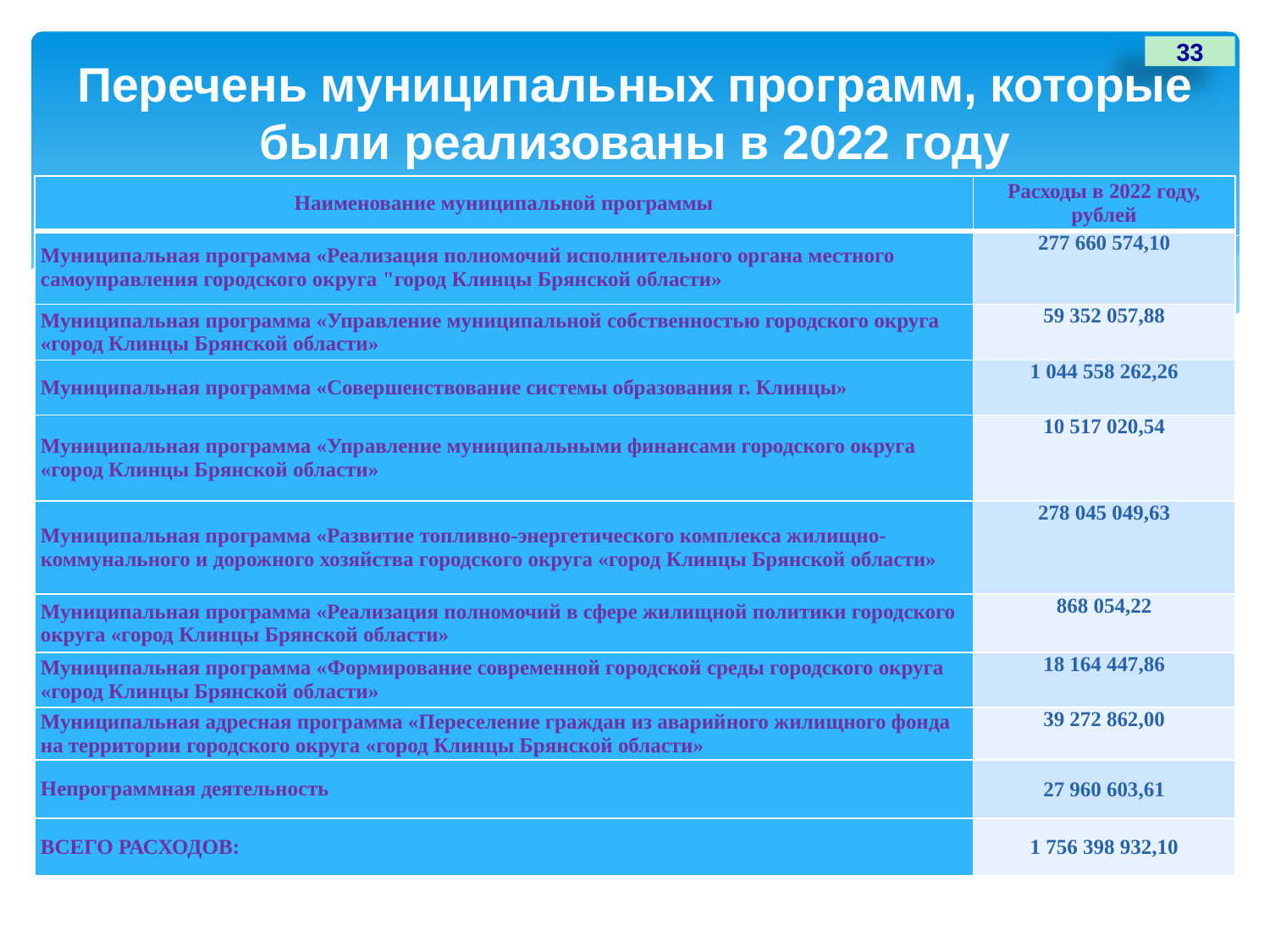

33
# Перечень муниципальных программ, которые были реализованы в 2022 году
| Наименование муниципальной программы | Расходы в 2022 году, рублей |
| --- | --- |
| Муниципальная программа «Реализация полномочий исполнительного органа местного самоуправления городского округа "город Клинцы Брянской области» | 277 660 574,10 |
| Муниципальная программа «Управление муниципальной собственностью городского округа «город Клинцы Брянской области» | 59 352 057,88 |
| Муниципальная программа «Совершенствование системы образования г. Клинцы» | 1 044 558 262,26 |
| Муниципальная программа «Управление муниципальными финансами городского округа «город Клинцы Брянской области» | 10 517 020,54 |
| Муниципальная программа «Развитие топливно-энергетического комплекса жилищно-коммунального и дорожного хозяйства городского округа «город Клинцы Брянской области» | 278 045 049,63 |
| Муниципальная программа «Реализация полномочий в сфере жилищной политики городского округа «город Клинцы Брянской области» | 868 054,22 |
| Муниципальная программа «Формирование современной городской среды городского округа «город Клинцы Брянской области» | 18 164 447,86 |
| Муниципальная адресная программа «Переселение граждан из аварийного жилищного фонда на территории городского округа «город Клинцы Брянской области» | 39 272 862,00 |
| Непрограммная деятельность | 27 960 603,61 |
| ВСЕГО РАСХОДОВ: | 1 756 398 932,10 |